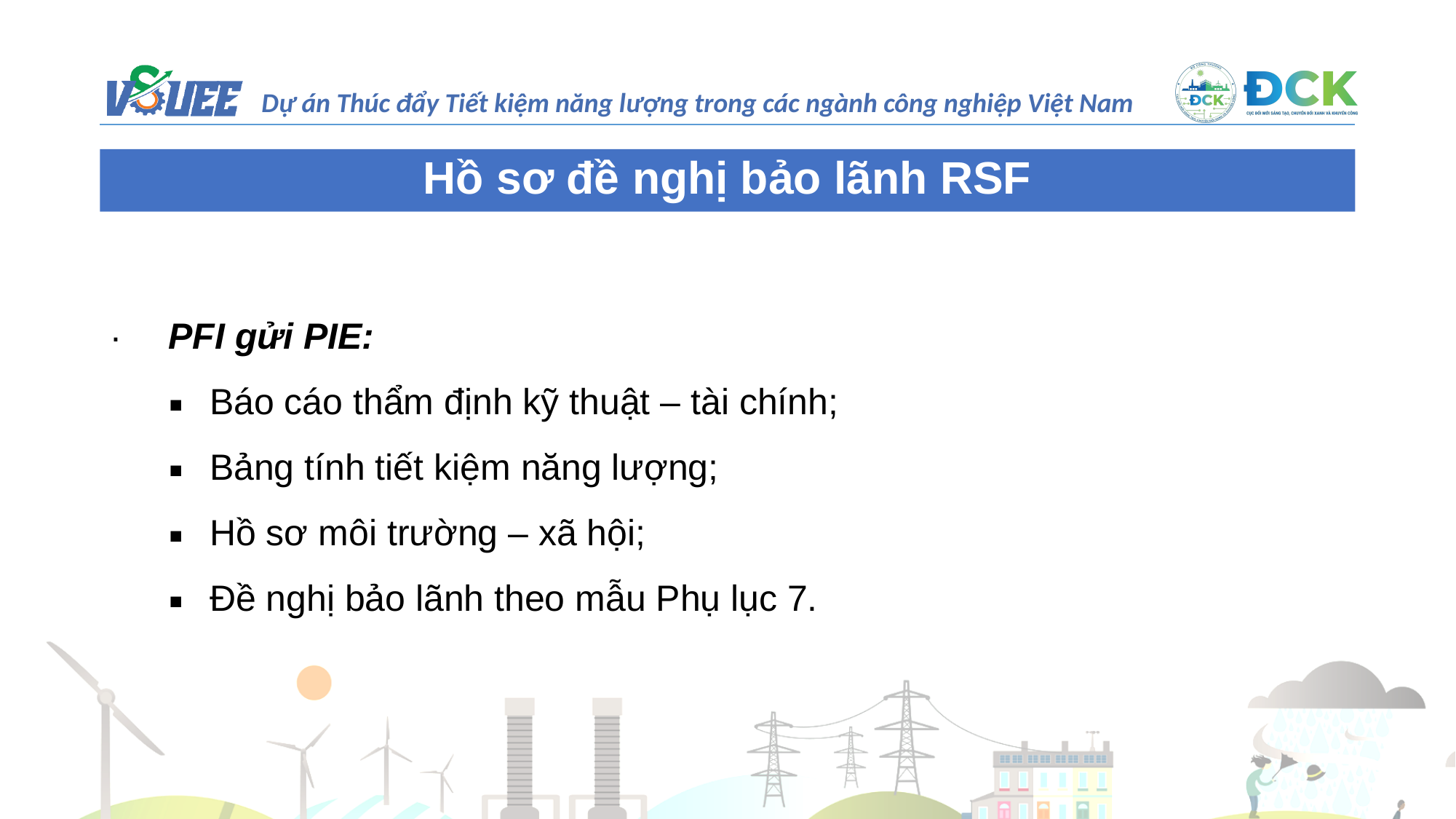

Hồ sơ đề nghị bảo lãnh RSF
.
PFI gửi PIE:
Báo cáo thẩm định kỹ thuật – tài chính;
Bảng tính tiết kiệm năng lượng;
Hồ sơ môi trường – xã hội;
Đề nghị bảo lãnh theo mẫu Phụ lục 7.